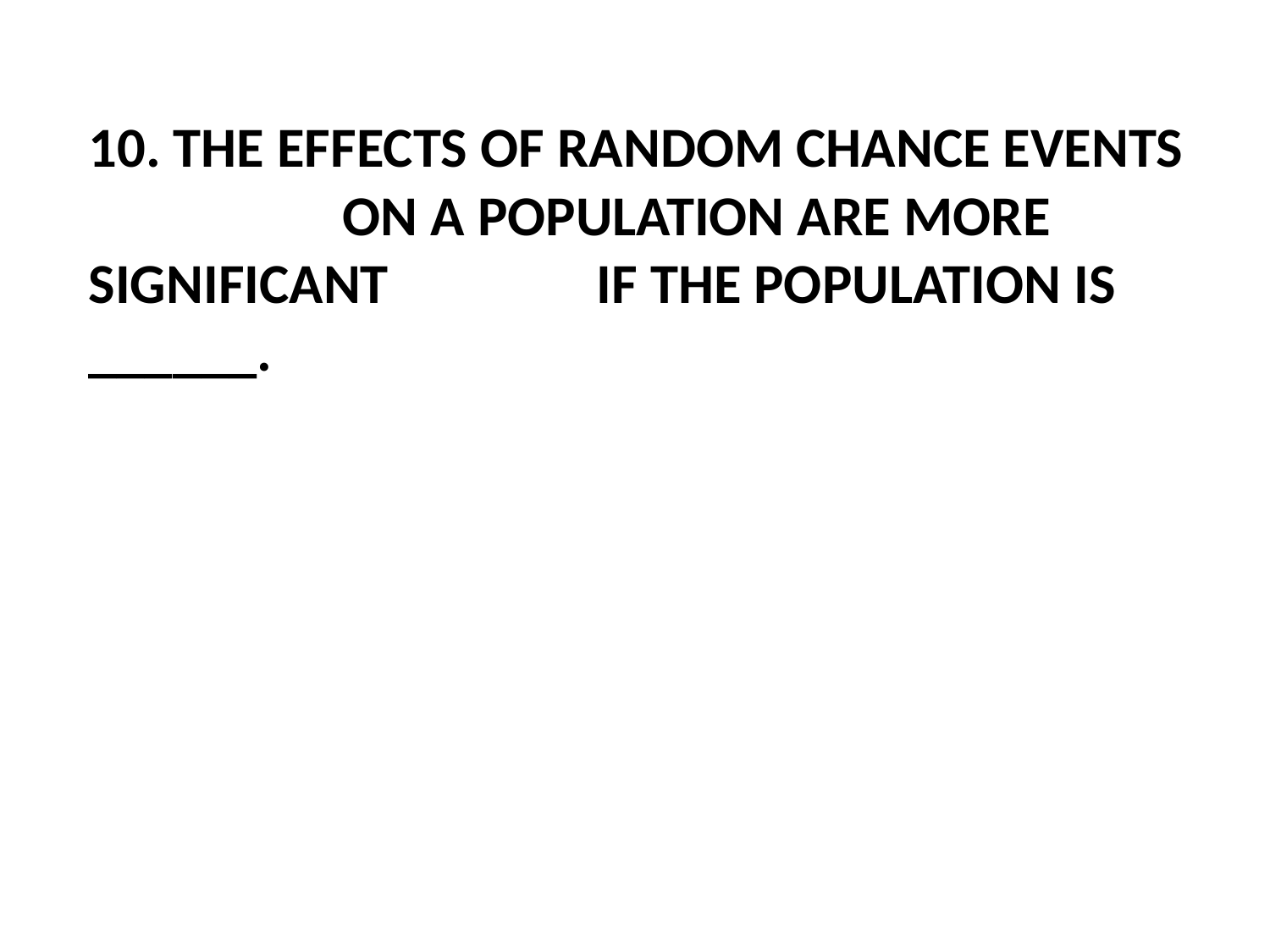

10. THE EFFECTS OF RANDOM CHANCE EVENTS 		ON A POPULATION ARE MORE SIGNIFICANT 		IF THE POPULATION IS ______.